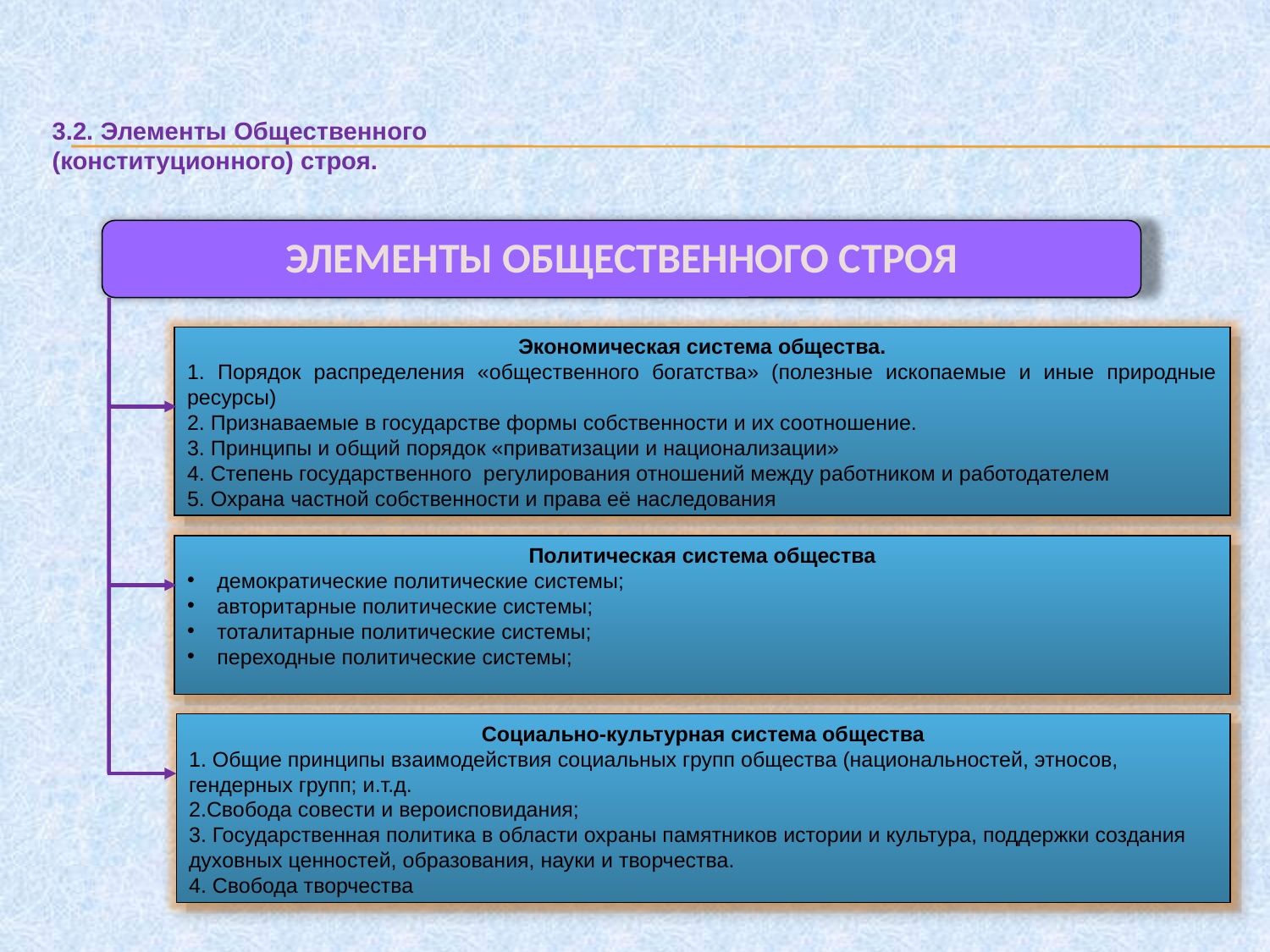

3.2. Элементы Общественного (конституционного) строя.
ЭЛЕМЕНТЫ ОБЩЕСТВЕННОГО СТРОЯ
Экономическая система общества.
1. Порядок распределения «общественного богатства» (полезные ископаемые и иные природные ресурсы)
2. Признаваемые в государстве формы собственности и их соотношение.
3. Принципы и общий порядок «приватизации и национализации»
4. Степень государственного  регулирования отношений между работником и работодателем
5. Охрана частной собственности и права её наследования
Политическая система общества
демократические политические системы;
авторитарные политические системы;
тоталитарные политические системы;
переходные политические системы;
Социально-культурная система общества
1. Общие принципы взаимодействия социальных групп общества (национальностей, этносов, гендерных групп; и.т.д.
2.Свобода совести и вероисповидания;
3. Государственная политика в области охраны памятников истории и культура, поддержки создания духовных ценностей, образования, науки и творчества.
4. Свобода творчества